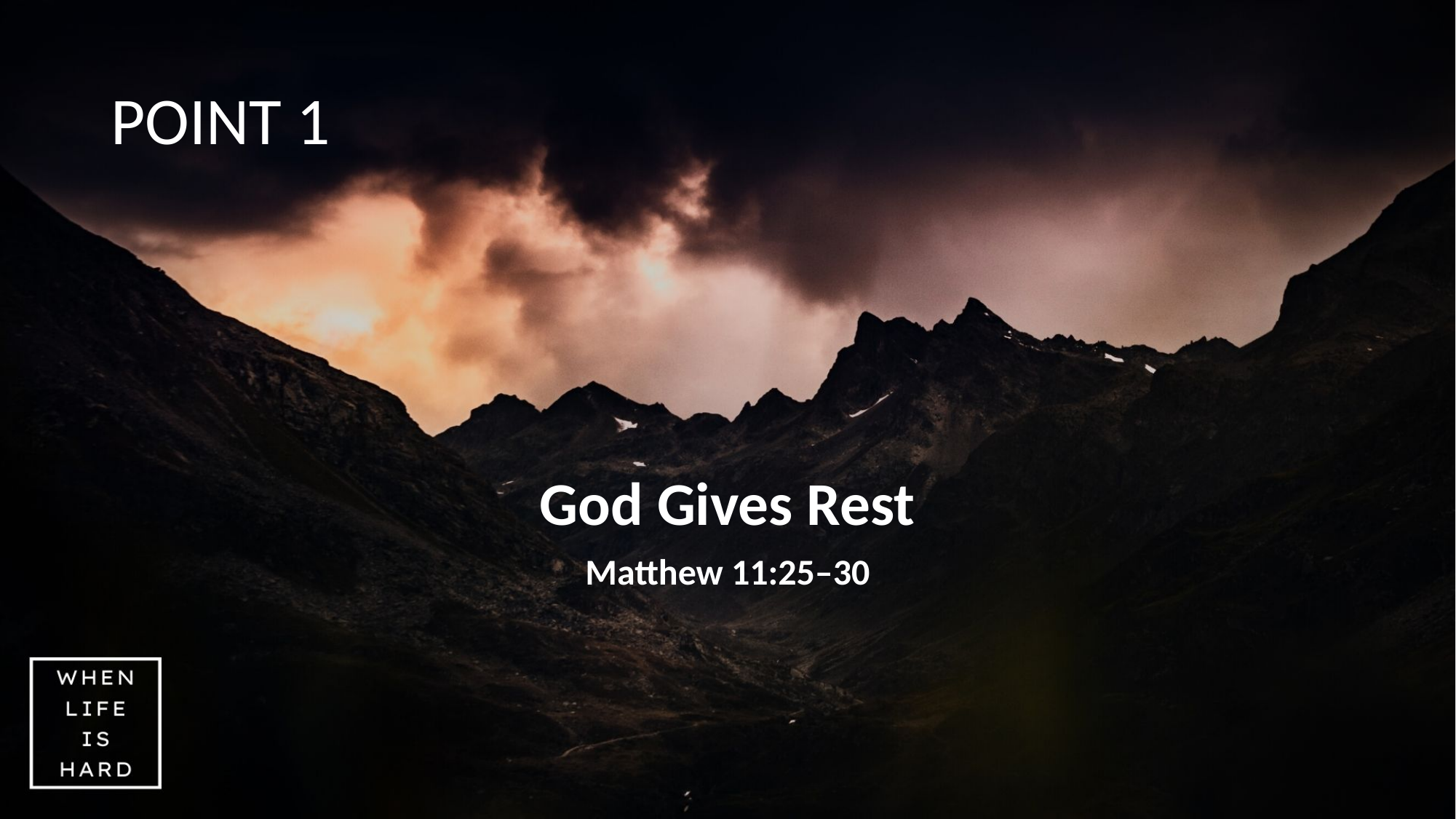

# POINT 1

God Gives Rest
Matthew 11:25–30